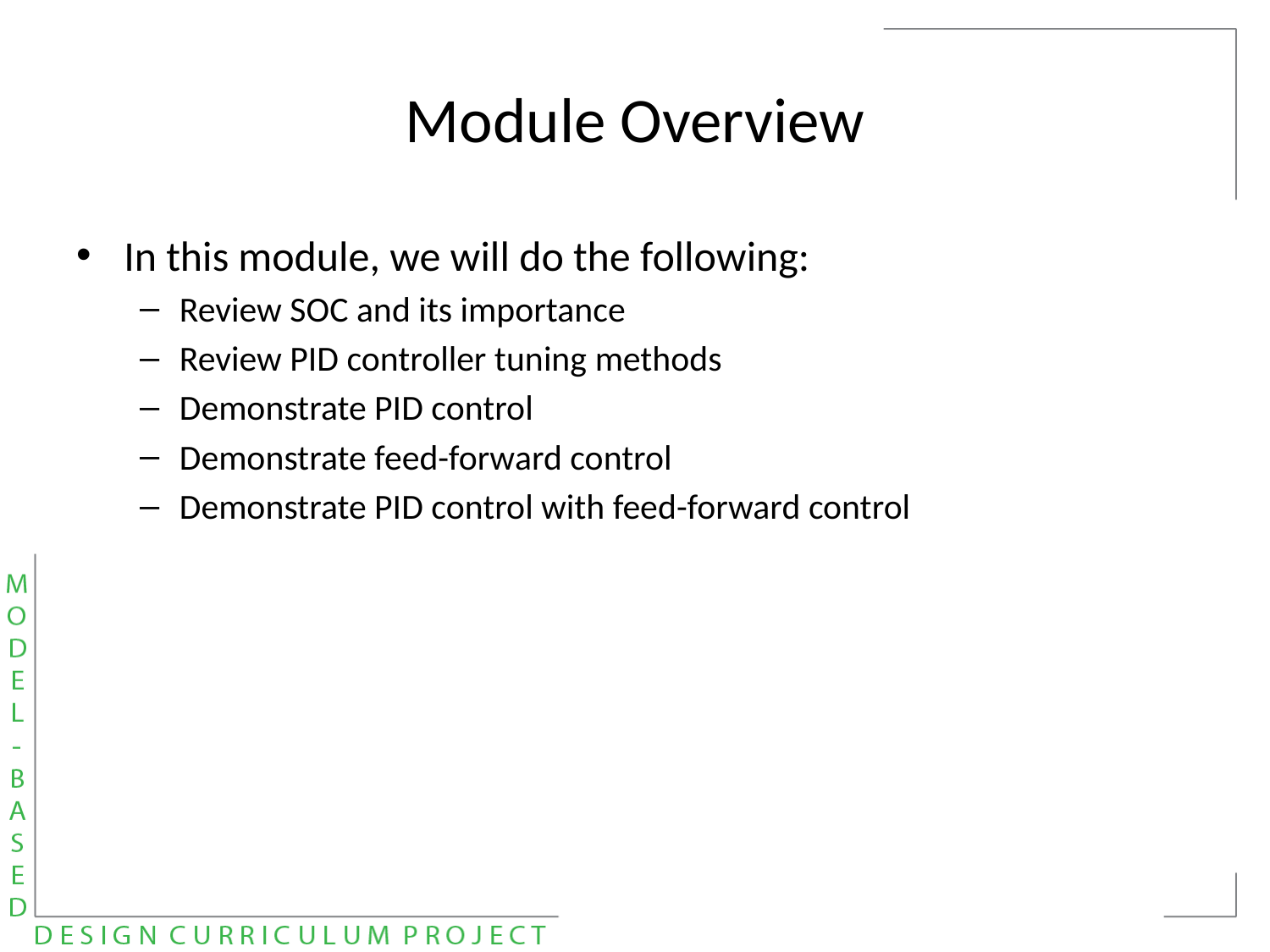

# Module Overview
In this module, we will do the following:
Review SOC and its importance
Review PID controller tuning methods
Demonstrate PID control
Demonstrate feed-forward control
Demonstrate PID control with feed-forward control